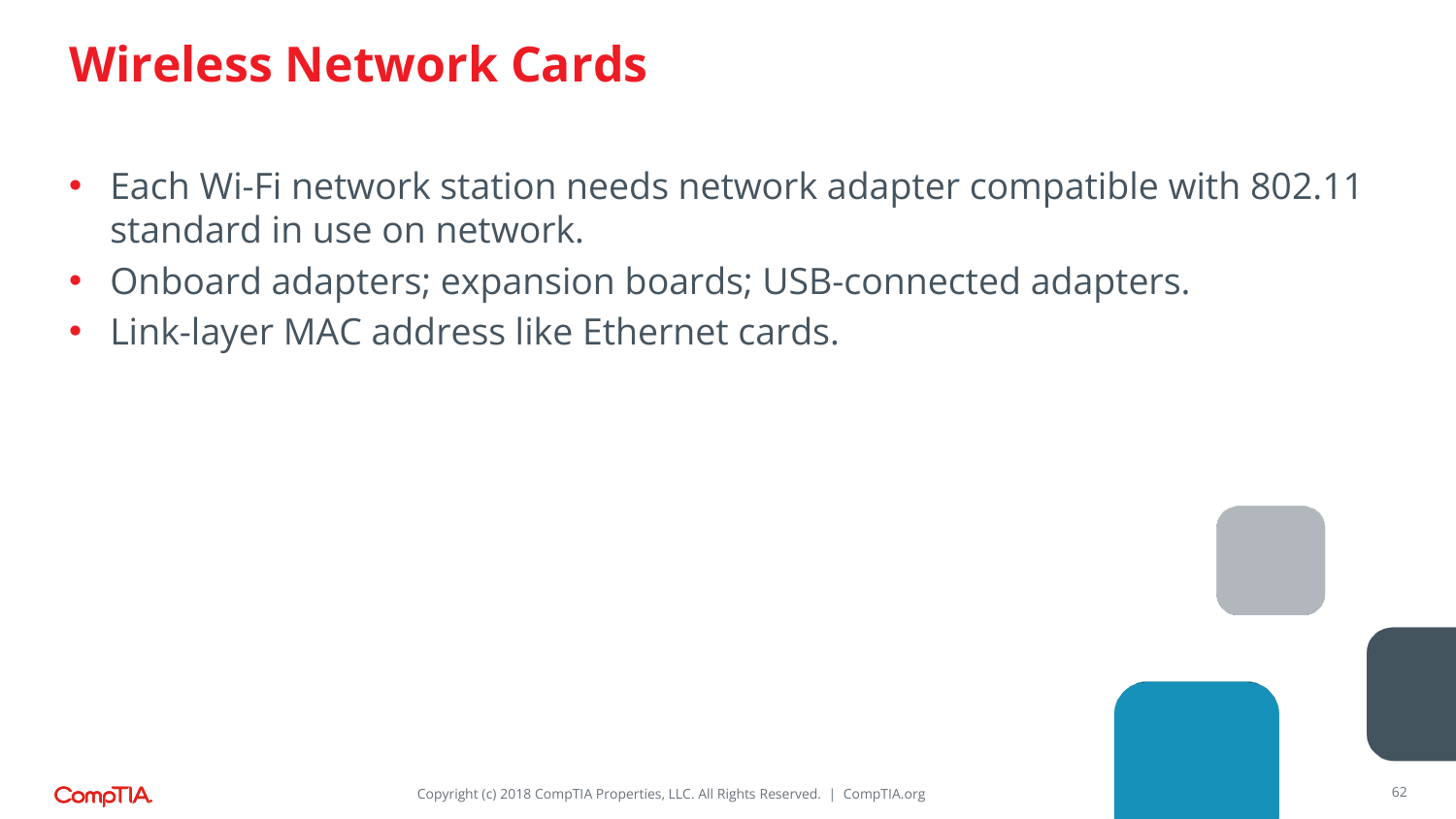

# Wireless Network Cards
Each Wi-Fi network station needs network adapter compatible with 802.11 standard in use on network.
Onboard adapters; expansion boards; USB-connected adapters.
Link-layer MAC address like Ethernet cards.
62